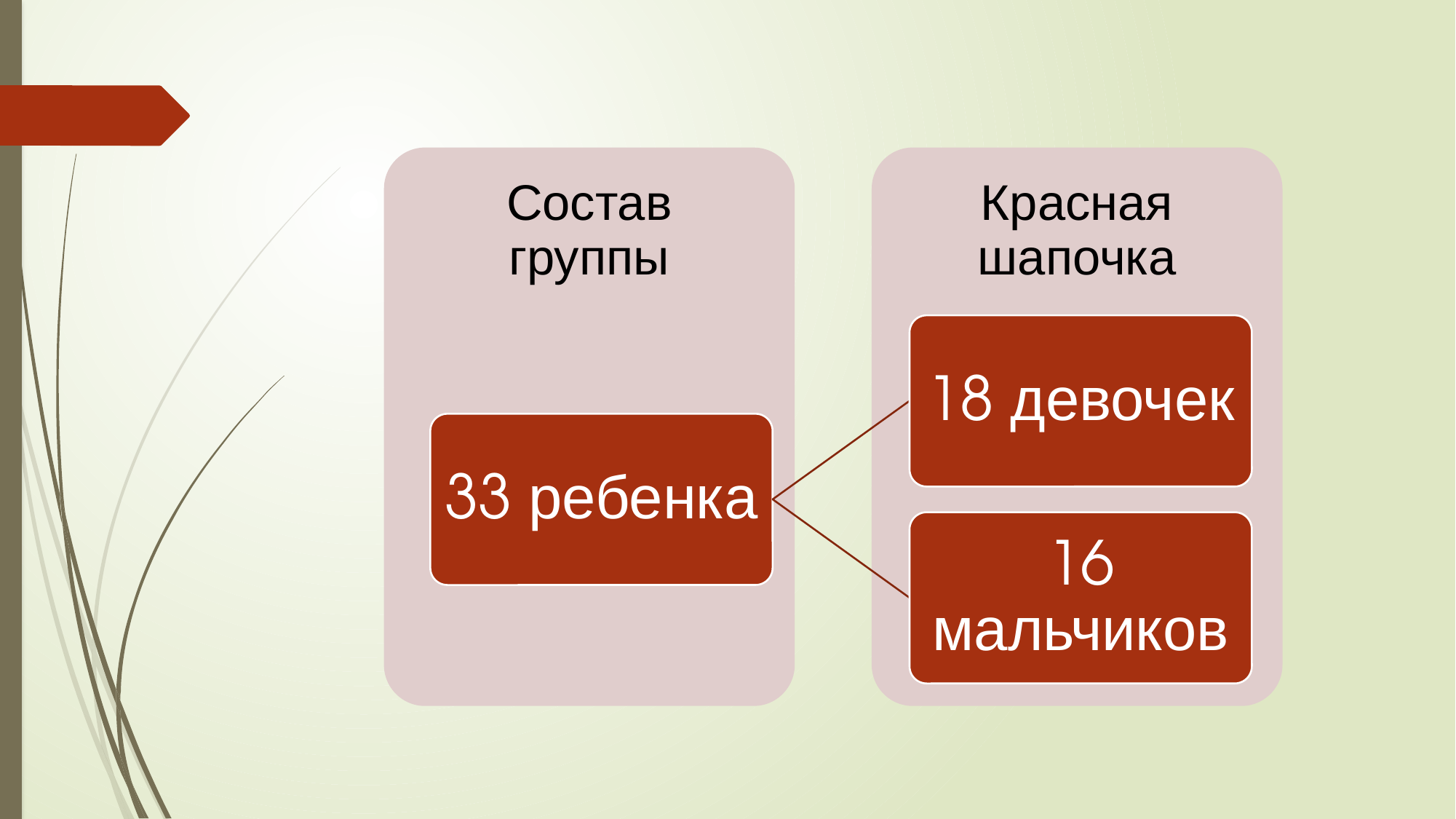

#
Красная шапочка
Состав группы
33 ребенка

18 девочек

16 мальчиков